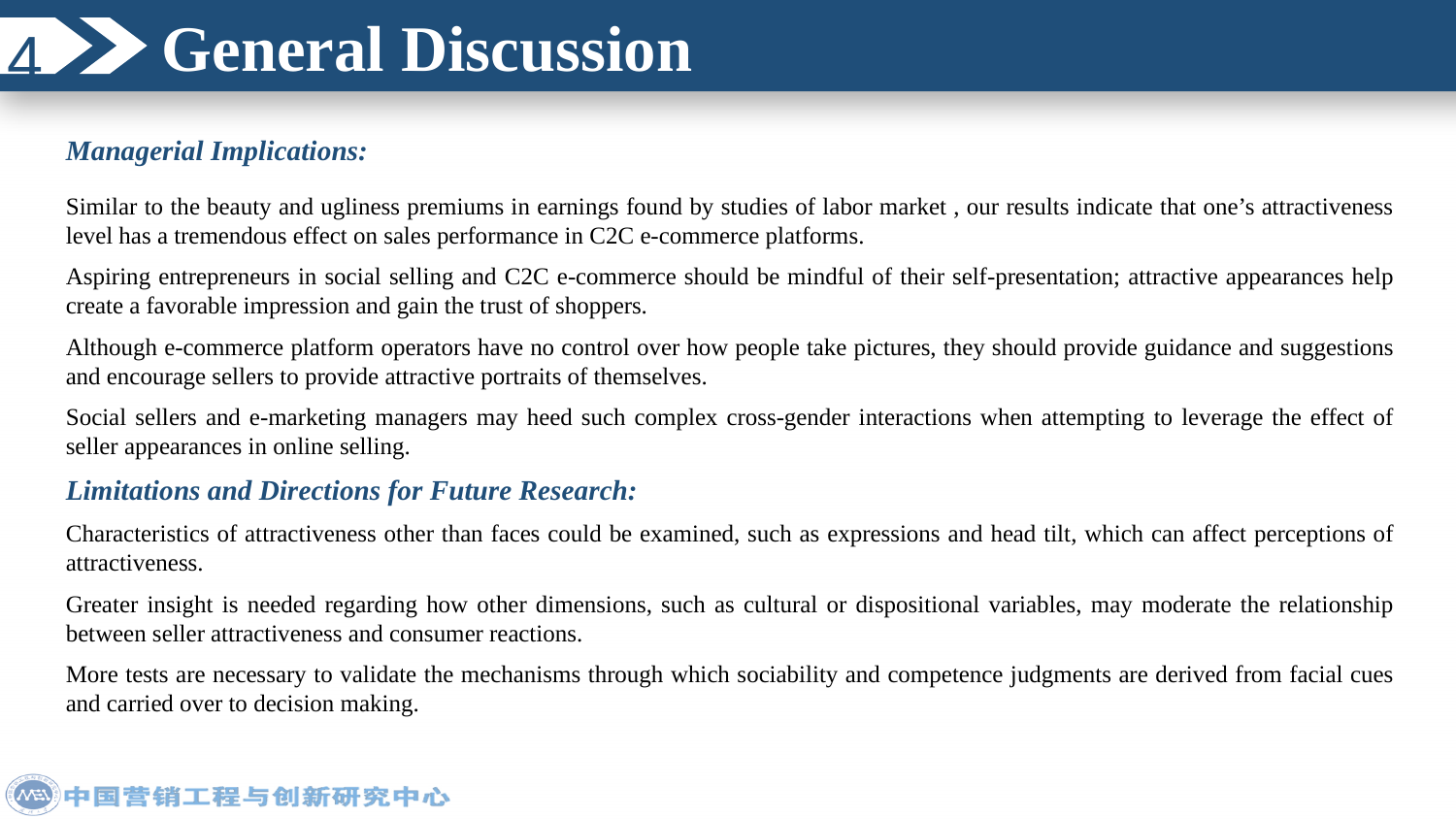

General Discussion
4

Managerial Implications:
Similar to the beauty and ugliness premiums in earnings found by studies of labor market , our results indicate that one’s attractiveness level has a tremendous effect on sales performance in C2C e-commerce platforms.
Aspiring entrepreneurs in social selling and C2C e-commerce should be mindful of their self-presentation; attractive appearances help create a favorable impression and gain the trust of shoppers.
Although e-commerce platform operators have no control over how people take pictures, they should provide guidance and suggestions and encourage sellers to provide attractive portraits of themselves.
Social sellers and e-marketing managers may heed such complex cross-gender interactions when attempting to leverage the effect of seller appearances in online selling.
Limitations and Directions for Future Research:
Characteristics of attractiveness other than faces could be examined, such as expressions and head tilt, which can affect perceptions of attractiveness.
Greater insight is needed regarding how other dimensions, such as cultural or dispositional variables, may moderate the relationship between seller attractiveness and consumer reactions.
More tests are necessary to validate the mechanisms through which sociability and competence judgments are derived from facial cues and carried over to decision making.